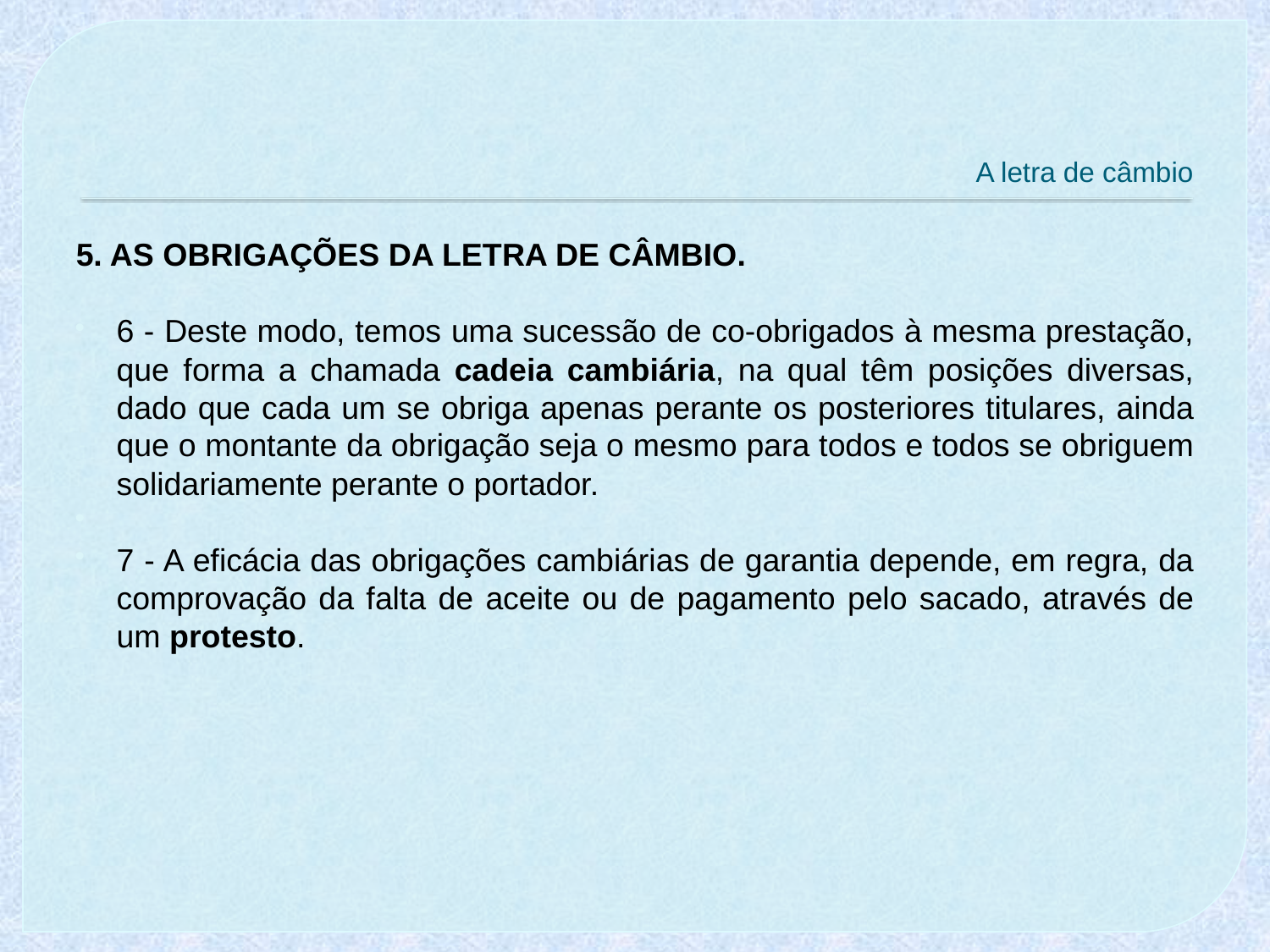

# A letra de câmbio
5. AS OBRIGAÇÕES DA LETRA DE CÂMBIO.

6 - Deste modo, temos uma sucessão de co-obrigados à mesma prestação, que forma a chamada cadeia cambiária, na qual têm posições diversas, dado que cada um se obriga apenas perante os posteriores titulares, ainda que o montante da obrigação seja o mesmo para todos e todos se obriguem solidariamente perante o portador.

7 - A eficácia das obrigações cambiárias de garantia depende, em regra, da comprovação da falta de aceite ou de pagamento pelo sacado, através de um protesto.